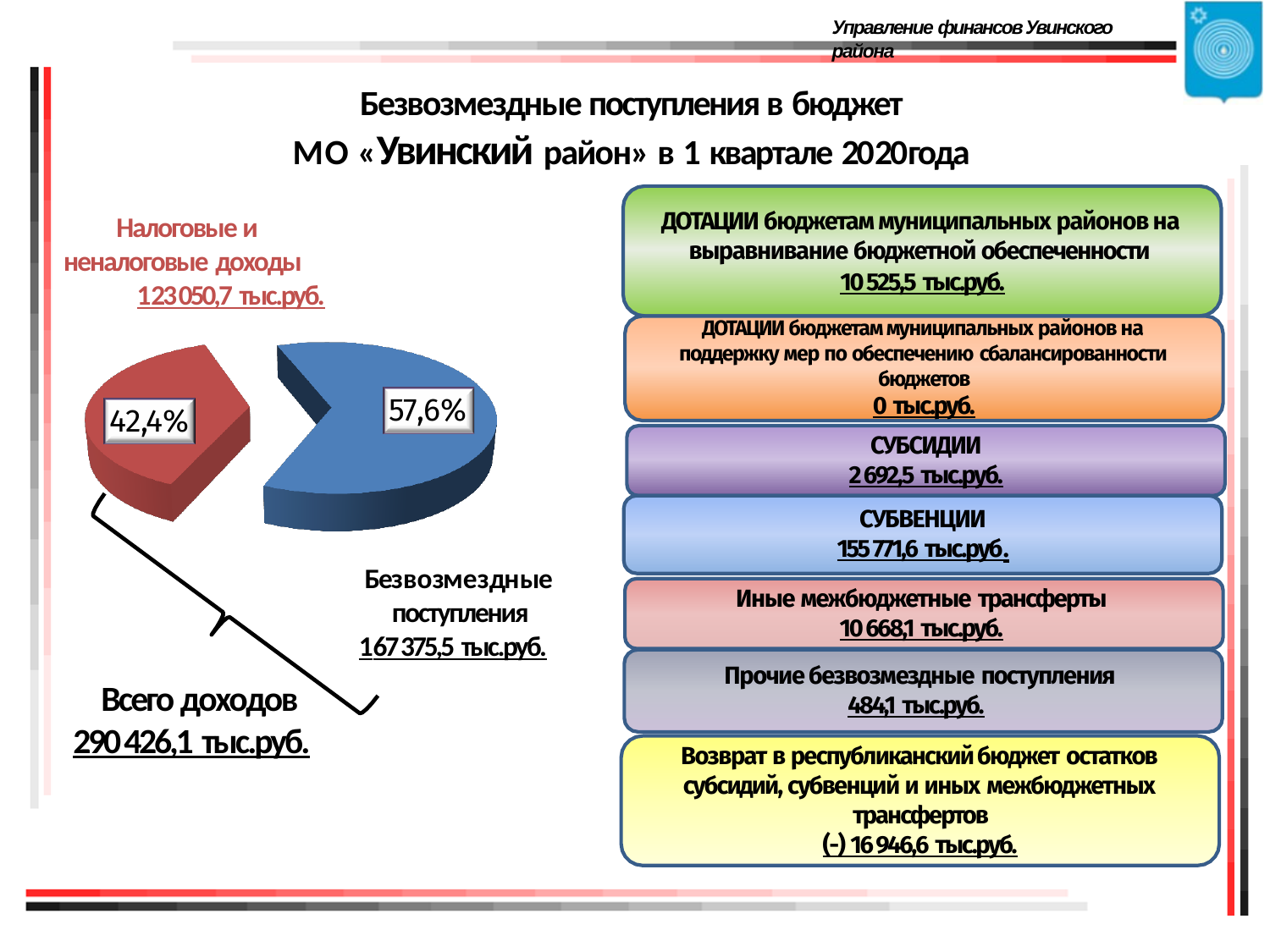

Управление финансов Увинского района

# Безвозмездные поступления в бюджет
МО «Увинский район» в 1 квартале 2020года

ДОТАЦИИ бюджетам муниципальных районов на  выравнивание бюджетной обеспеченности
10 525,5 тыс.руб.
Налоговые и  неналоговые доходы
123 050,7 тыс.руб.

ДОТАЦИИ бюджетам муниципальных районов на  поддержку мер по обеспечению сбалансированности  бюджетов
0 тыс.руб.

57,6%

42,4%

СУБСИДИИ
2 692,5 тыс.руб.
СУБВЕНЦИИ
155 771,6 тыс.руб.

Безвозмездные  поступления
167 375,5 тыс.руб.

Иные межбюджетные трансферты  10 668,1 тыс.руб.

Прочие безвозмездные поступления  484,1 тыс.руб.
Всего доходов   290 426,1 тыс.руб.

Возврат в республиканский бюджет остатков  субсидий, субвенций и иных межбюджетных  трансфертов
(-) 16 946,6 тыс.руб.